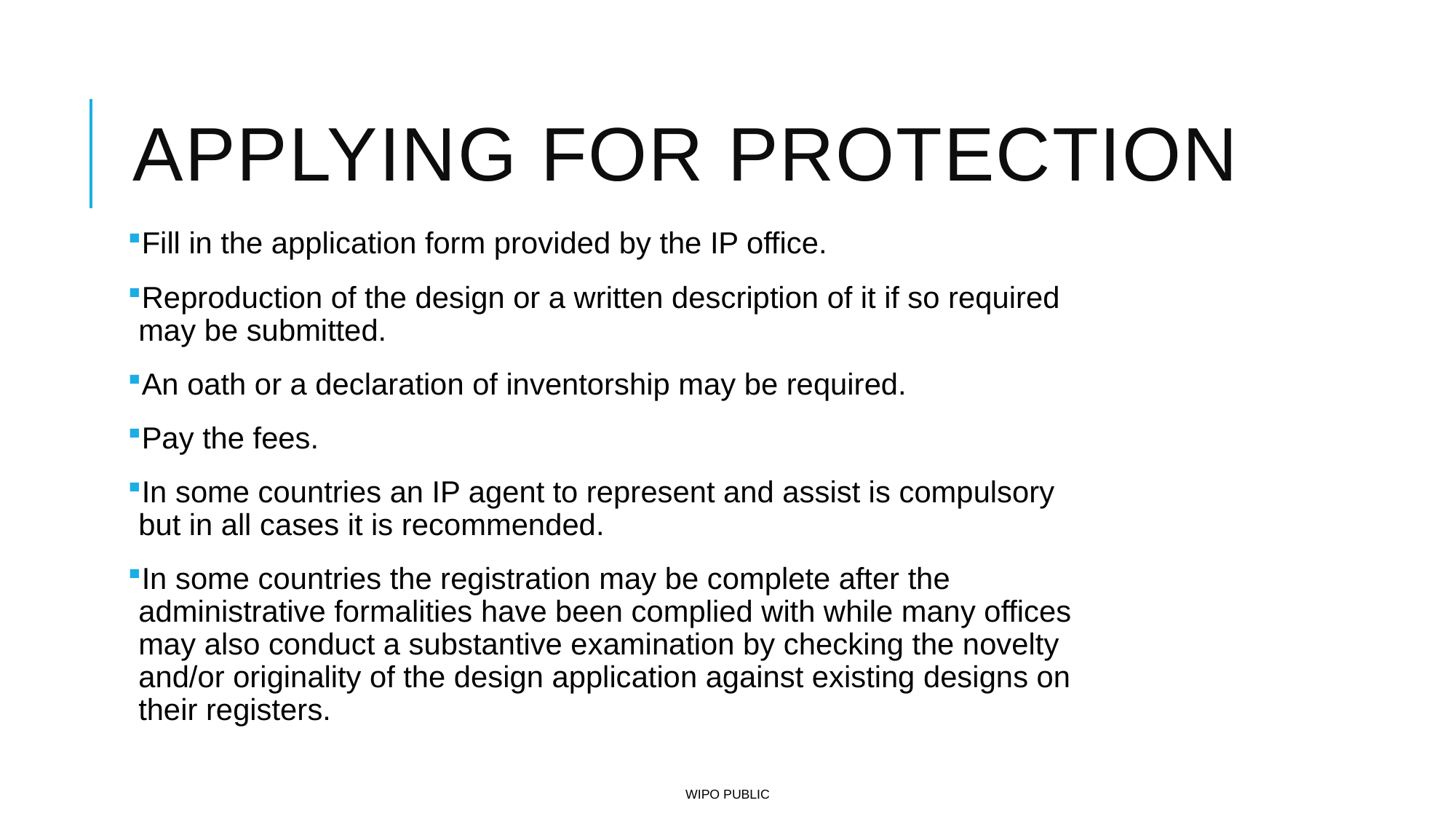

# Applying for protection
Fill in the application form provided by the IP office.
Reproduction of the design or a written description of it if so required may be submitted.
An oath or a declaration of inventorship may be required.
Pay the fees.
In some countries an IP agent to represent and assist is compulsory but in all cases it is recommended.
In some countries the registration may be complete after the administrative formalities have been complied with while many offices may also conduct a substantive examination by checking the novelty and/or originality of the design application against existing designs on their registers.